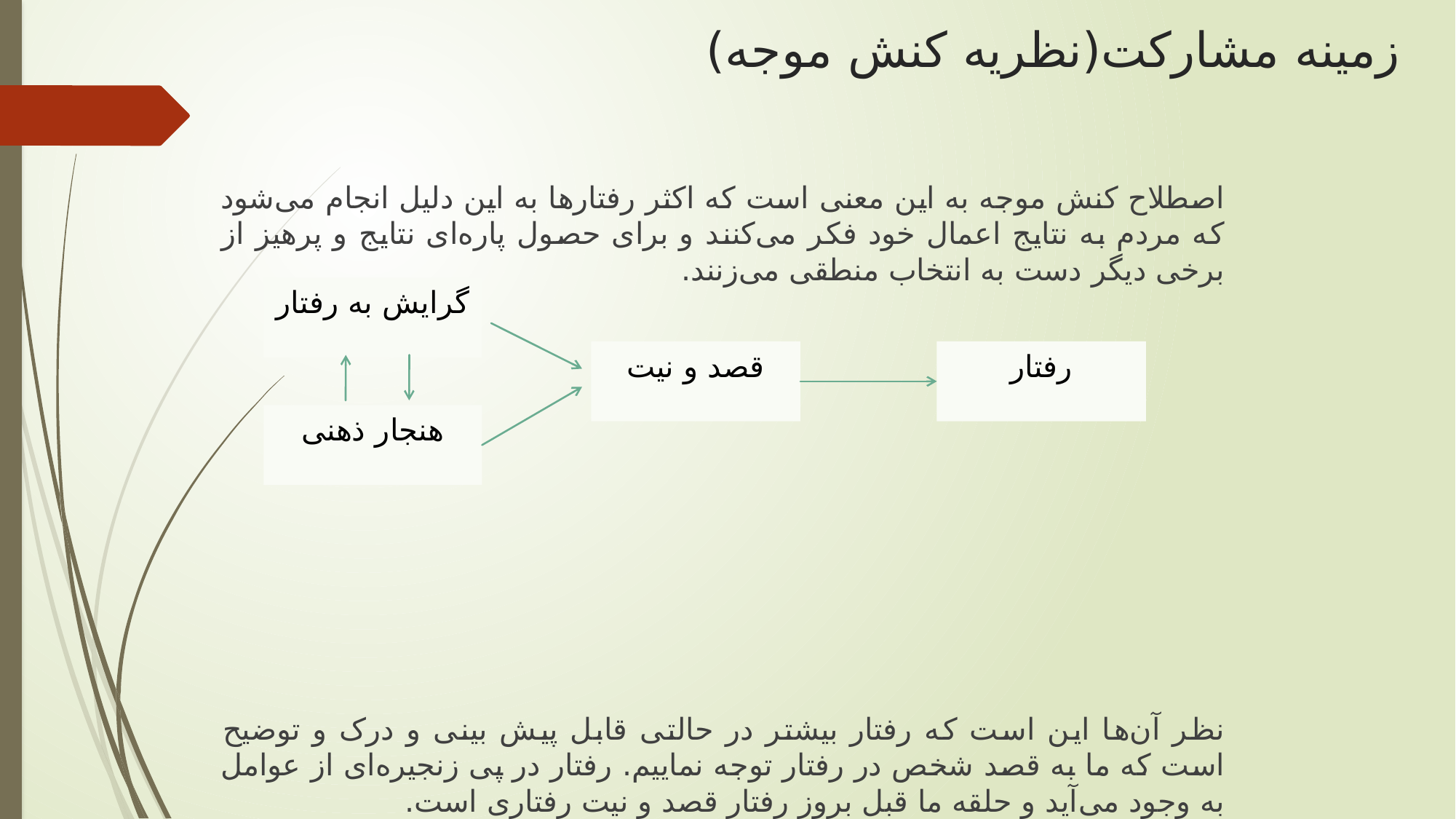

# زمینه مشارکت(نظریه کنش موجه)
اصطلاح کنش موجه به‌ این معنی است که اکثر رفتارها به‌ این دلیل انجام می‌شود که مردم به نتایج اعمال خود فکر می‌کنند و برای حصول پاره‌ای نتایج و پرهیز از برخی دیگر دست به انتخاب منطقی می‌زنند.

نظر آن‌ها این است که رفتار بیشتر در حالتی قابل پیش بینی و درک و توضیح است که ما به قصد شخص در رفتار توجه نماییم. رفتار در پی زنجیره‌ای از عوامل به وجود می‌آید و حلقه ما قبل بروز رفتار قصد و نیت رفتاری است.

گرایش به رفتار

قصد و نیت

رفتار

هنجار ذهنی